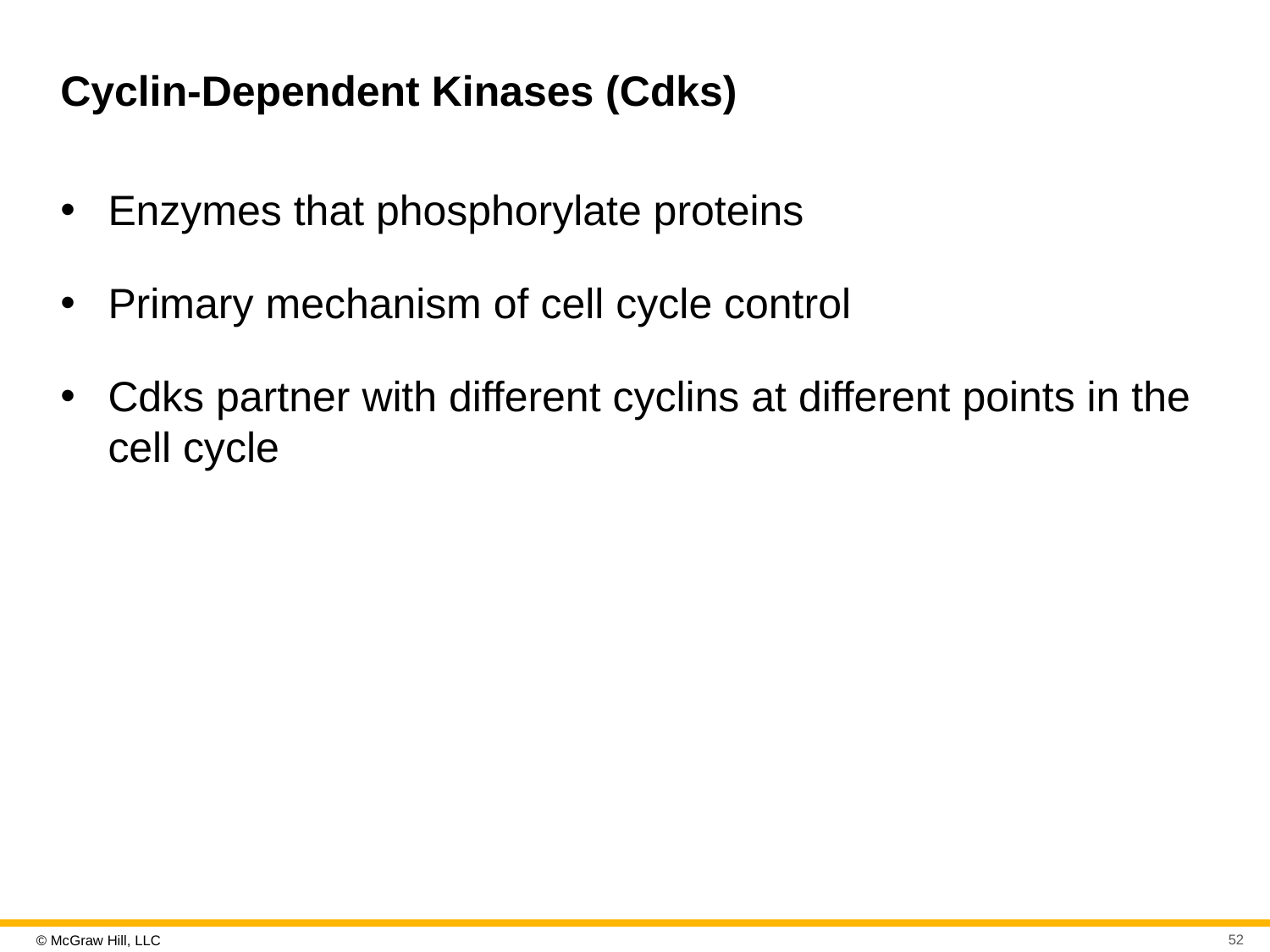

# Cyclin-Dependent Kinases (Cdks)
Enzymes that phosphorylate proteins
Primary mechanism of cell cycle control
Cdks partner with different cyclins at different points in the cell cycle
52